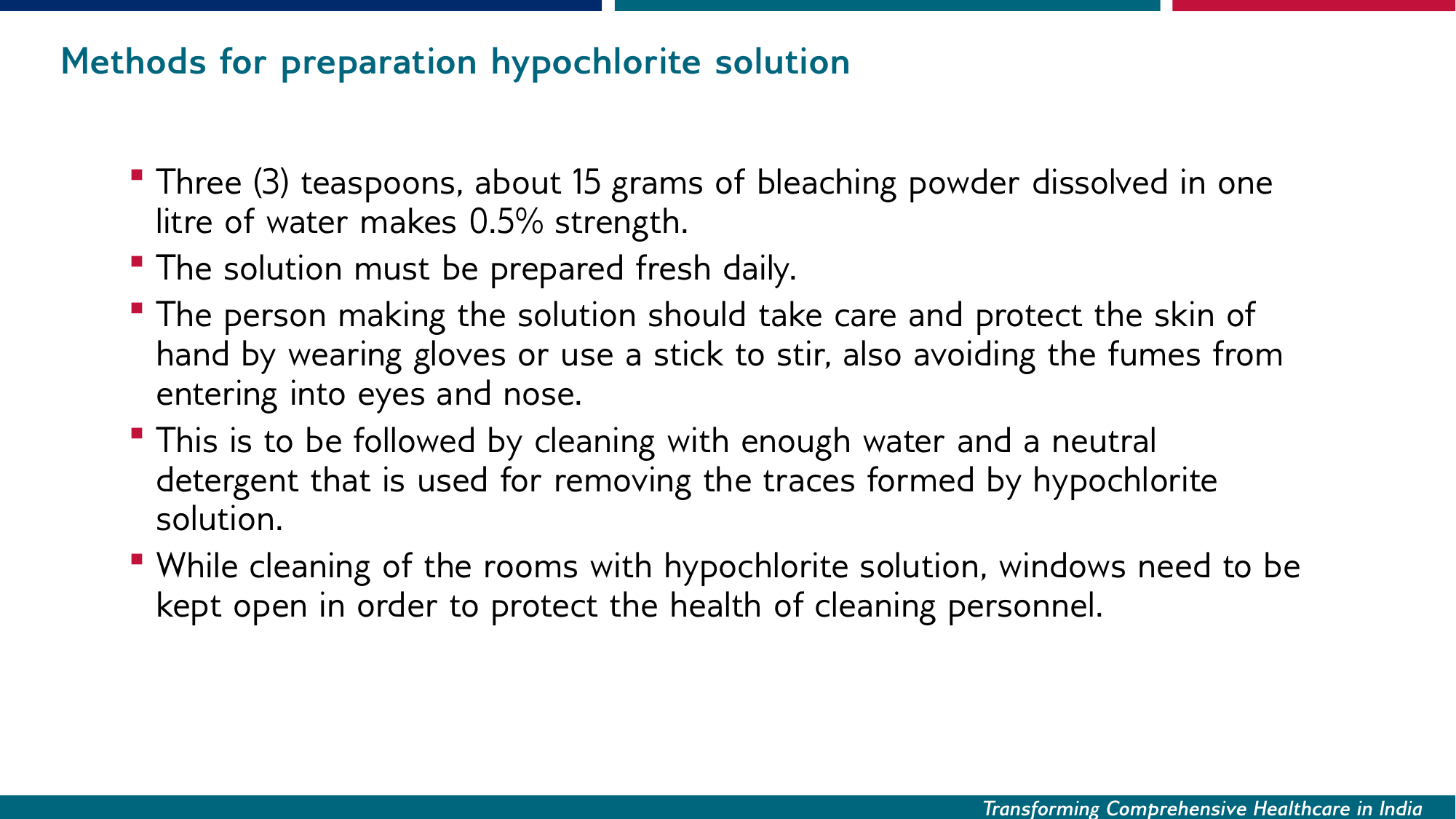

# Methods for preparation hypochlorite solution
Three (3) teaspoons, about 15 grams of bleaching powder dissolved in one litre of water makes 0.5% strength.
The solution must be prepared fresh daily.
The person making the solution should take care and protect the skin of hand by wearing gloves or use a stick to stir, also avoiding the fumes from entering into eyes and nose.
This is to be followed by cleaning with enough water and a neutral detergent that is used for removing the traces formed by hypochlorite solution.
While cleaning of the rooms with hypochlorite solution, windows need to be kept open in order to protect the health of cleaning personnel.